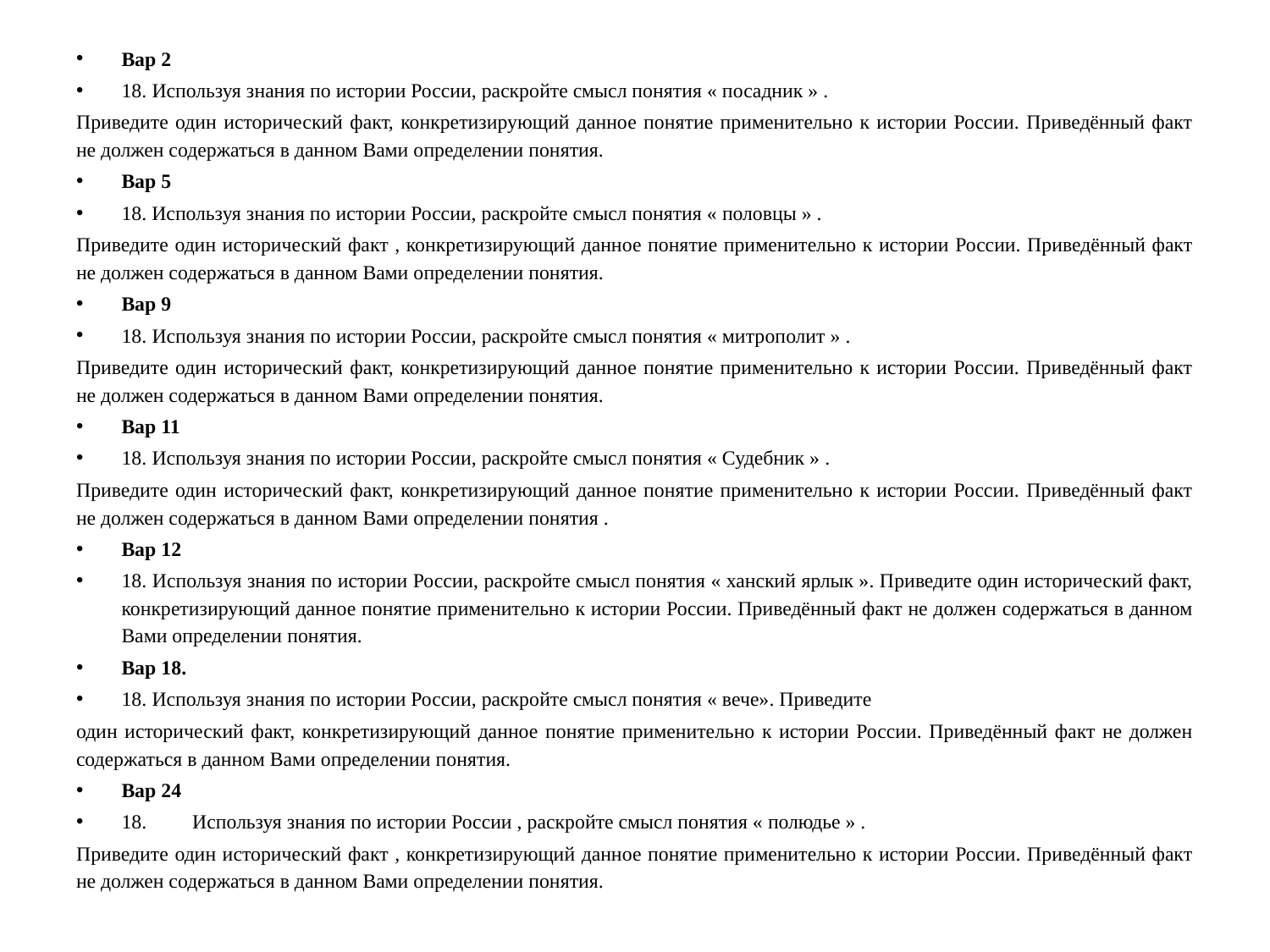

Вар 2
18. Используя знания по истории России, раскройте смысл понятия « посадник » .
Приведите один исторический факт, конкретизирующий данное понятие применительно к истории России. Приведённый факт не должен содержаться в данном Вами определении понятия.
Вар 5
18. Используя знания по истории России, раскройте смысл понятия « половцы » .
Приведите один исторический факт , конкретизирующий данное понятие применительно к истории России. Приведённый факт не должен содержаться в данном Вами определении понятия.
Вар 9
18. Используя знания по истории России, раскройте смысл понятия « митрополит » .
Приведите один исторический факт, конкретизирующий данное понятие применительно к истории России. Приведённый факт не должен содержаться в данном Вами определении понятия.
Вар 11
18. Используя знания по истории России, раскройте смысл понятия « Судебник » .
Приведите один исторический факт, конкретизирующий данное понятие применительно к истории России. Приведённый факт не должен содержаться в данном Вами определении понятия .
Вар 12
18. Используя знания по истории России, раскройте смысл понятия « ханский ярлык ». Приведите один исторический факт, конкретизирующий данное понятие применительно к истории России. Приведённый факт не должен содержаться в данном Вами определении понятия.
Вар 18.
18. Используя знания по истории России, раскройте смысл понятия « вече». Приведите
один исторический факт, конкретизирующий данное понятие применительно к истории России. Приведённый факт не должен содержаться в данном Вами определении понятия.
Вар 24
18.         Используя знания по истории России , раскройте смысл понятия « полюдье » .
Приведите один исторический факт , конкретизирующий данное понятие применительно к истории России. Приведённый факт не должен содержаться в данном Вами определении понятия.